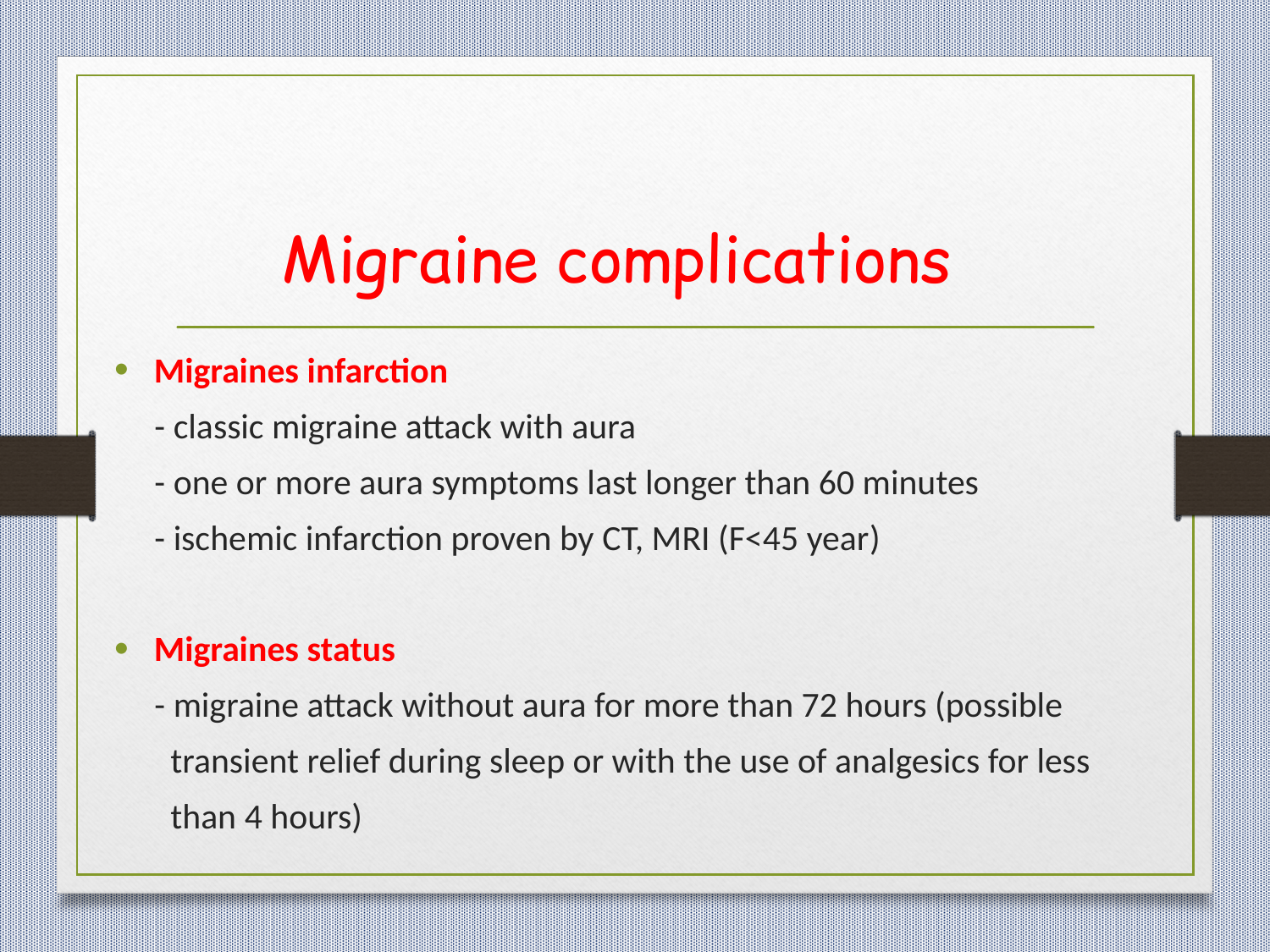

# Migraine complications
Migraines infarction
     - classic migraine attack with aura
     - one or more aura symptoms last longer than 60 minutes
     - ischemic infarction proven by CT, MRI (F<45 year)

Migraines status
     - migraine attack without aura for more than 72 hours (possible
       transient relief during sleep or with the use of analgesics for less
       than 4 hours)